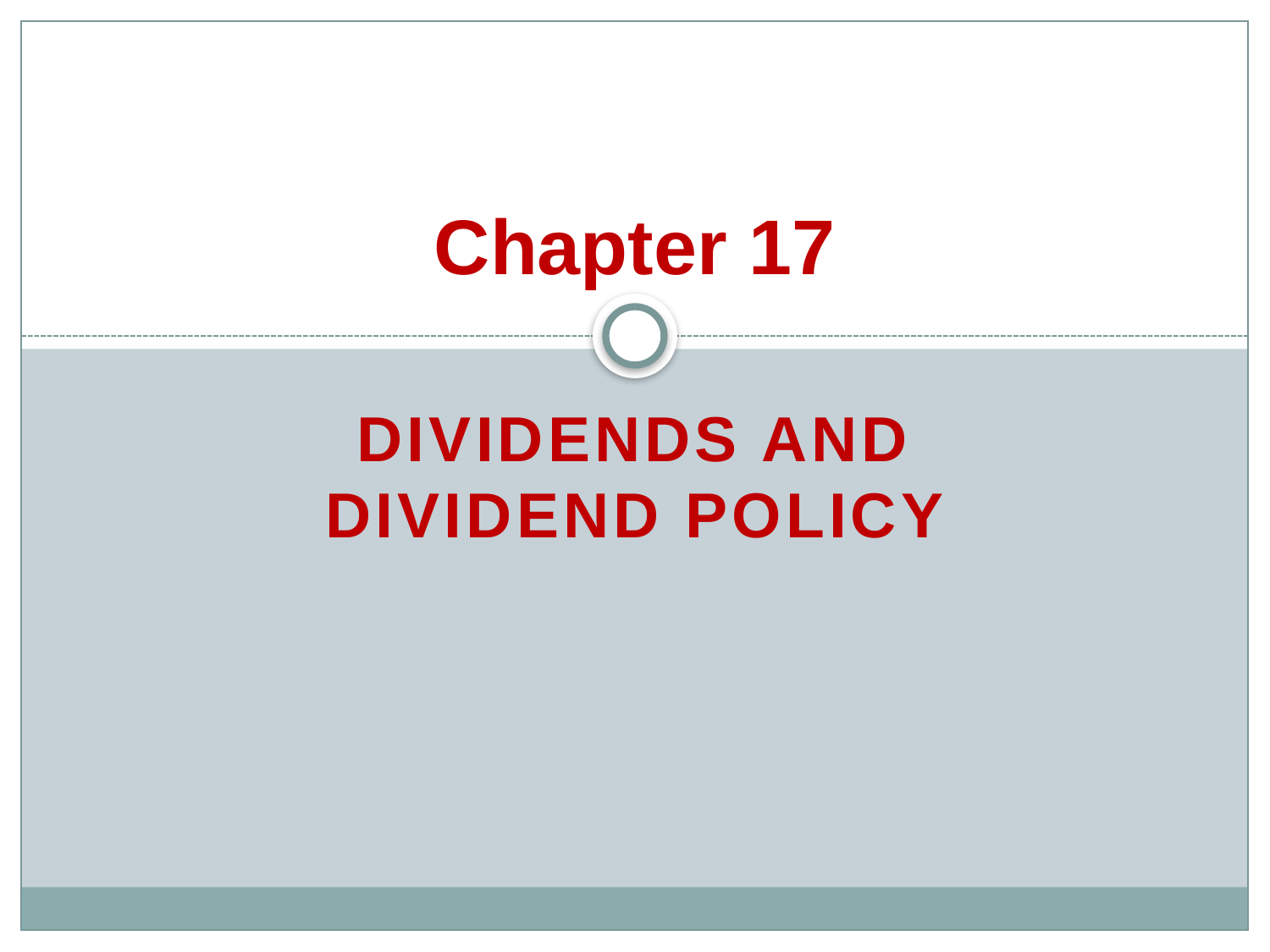

# Chapter 17
Dividends and Dividend Policy